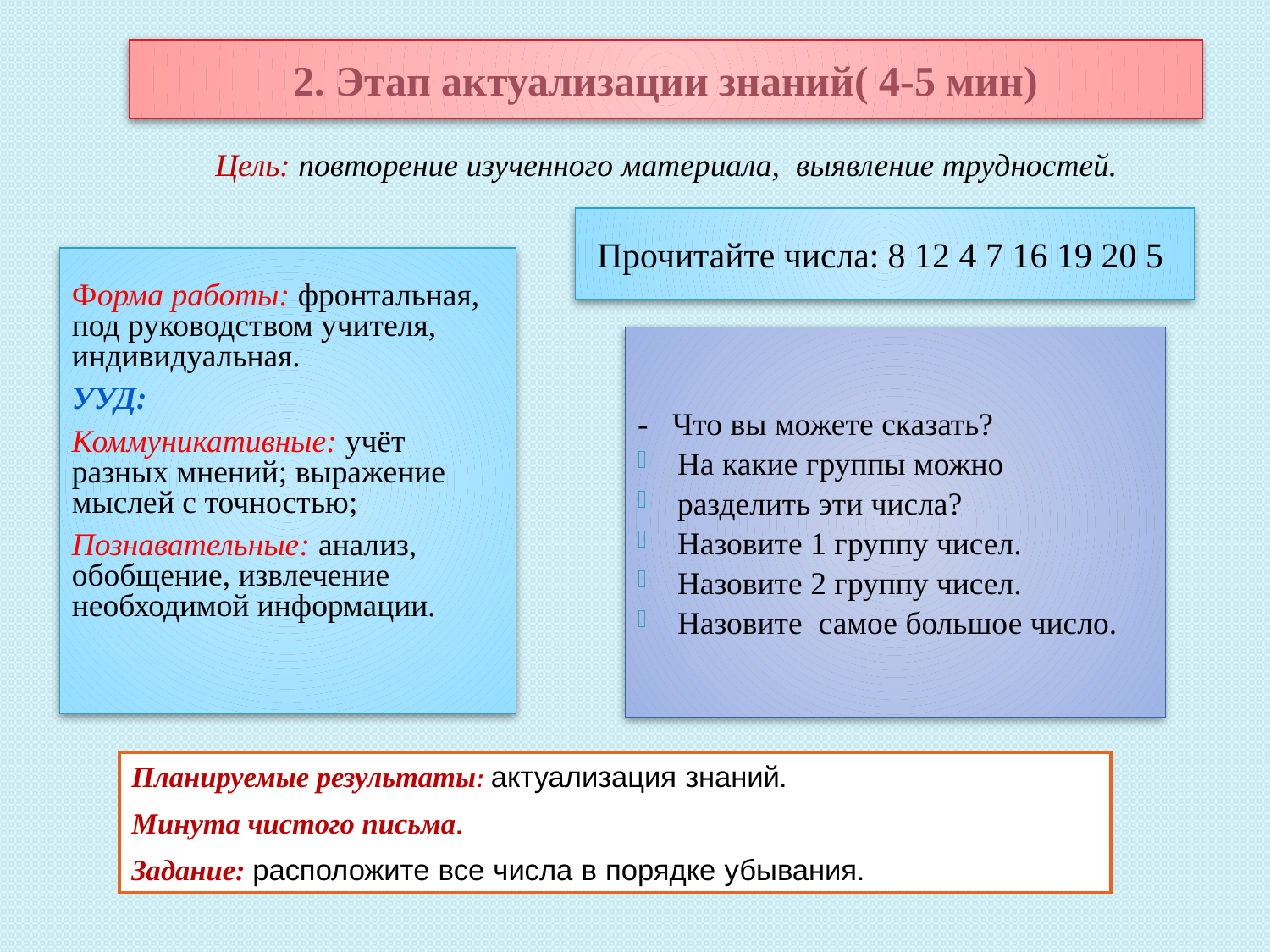

# 2. Этап актуализации знаний( 4-5 мин)
Цель: повторение изученного материала,  выявление трудностей.
Прочитайте числа: 8 12 4 7 16 19 20 5

Форма работы: фронтальная, под руководством учителя, индивидуальная.
УУД:
Коммуникативные: учёт разных мнений; выражение мыслей с точностью;
Познавательные: анализ, обобщение, извлечение необходимой информации.

-   Что вы можете сказать?
На какие группы можно
разделить эти числа?
Назовите 1 группу чисел.
Назовите 2 группу чисел.
Назовите  самое большое число.
Планируемые результаты: актуализация знаний.
Минута чистого письма.
Задание: расположите все числа в порядке убывания.